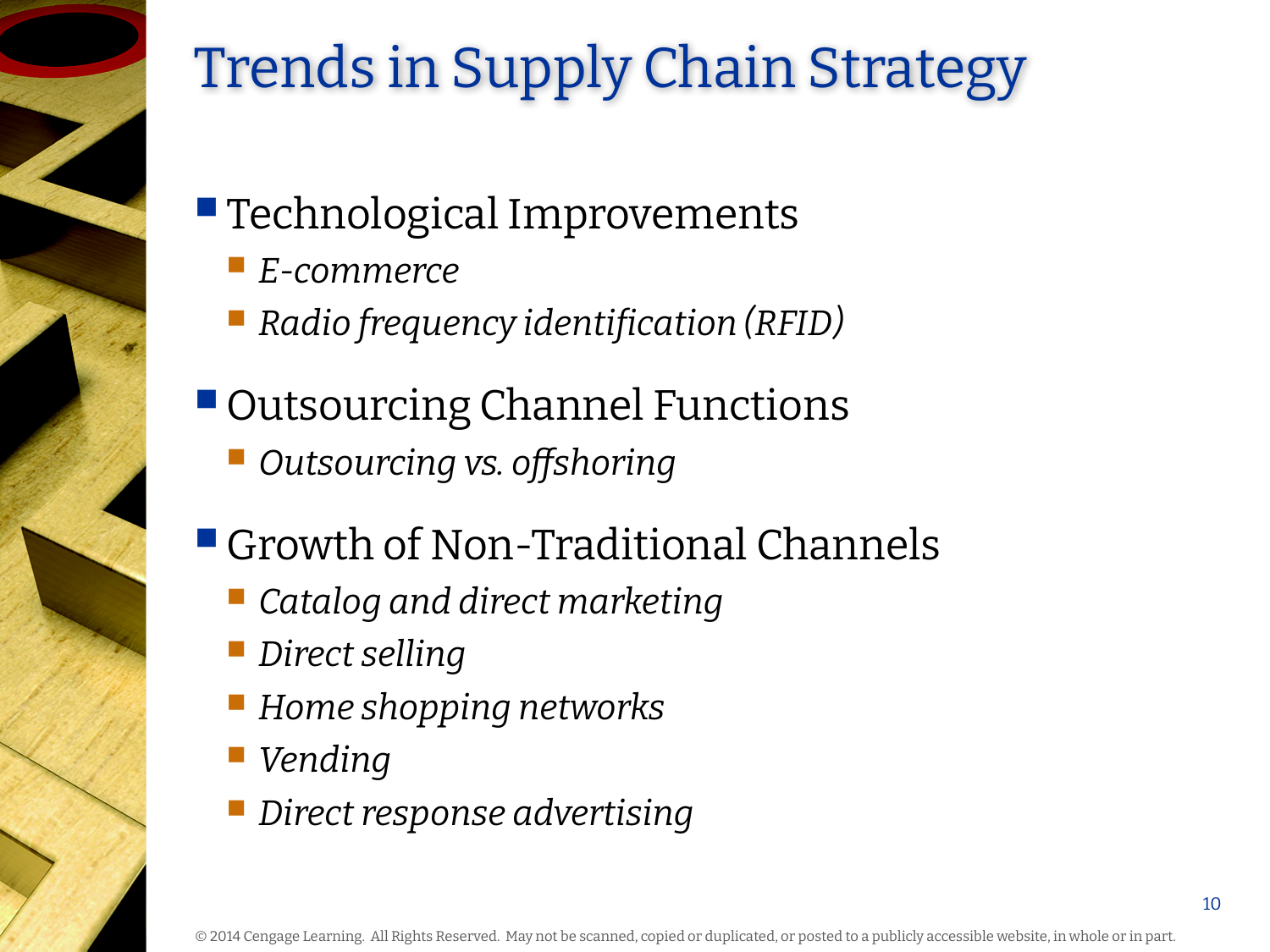

# Trends in Supply Chain Strategy
Technological Improvements
E-commerce
Radio frequency identification (RFID)
Outsourcing Channel Functions
Outsourcing vs. offshoring
Growth of Non-Traditional Channels
Catalog and direct marketing
Direct selling
Home shopping networks
Vending
Direct response advertising
10